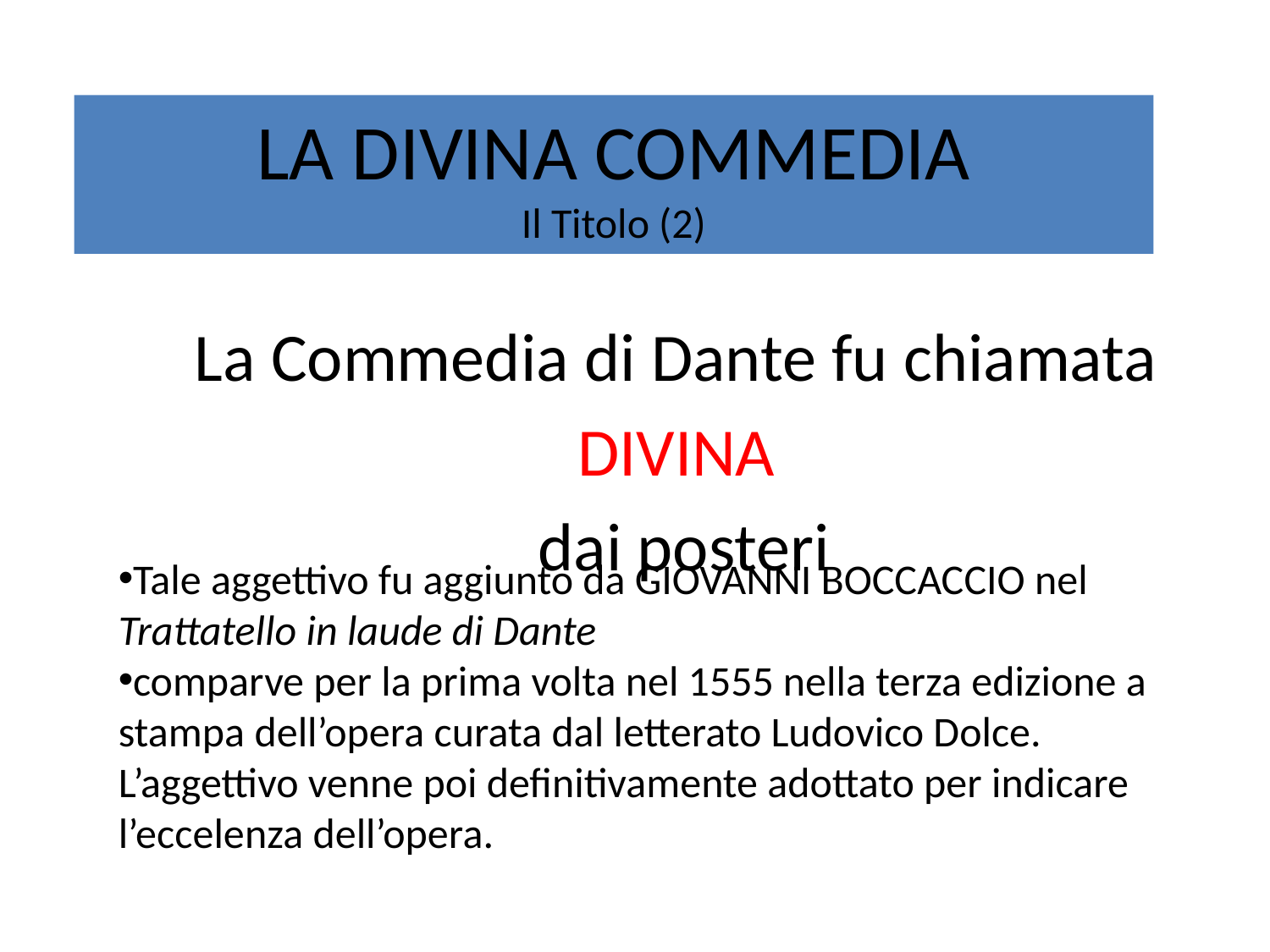

# LA DIVINA COMMEDIA Il Titolo (2)
La Commedia di Dante fu chiamata
DIVINA
dai posteri

Tale aggettivo fu aggiunto da GIOVANNI BOCCACCIO nel  Trattatello in laude di Dante
comparve per la prima volta nel 1555 nella terza edizione a stampa dell’opera curata dal letterato Ludovico Dolce. L’aggettivo venne poi definitivamente adottato per indicare l’eccelenza dell’opera.